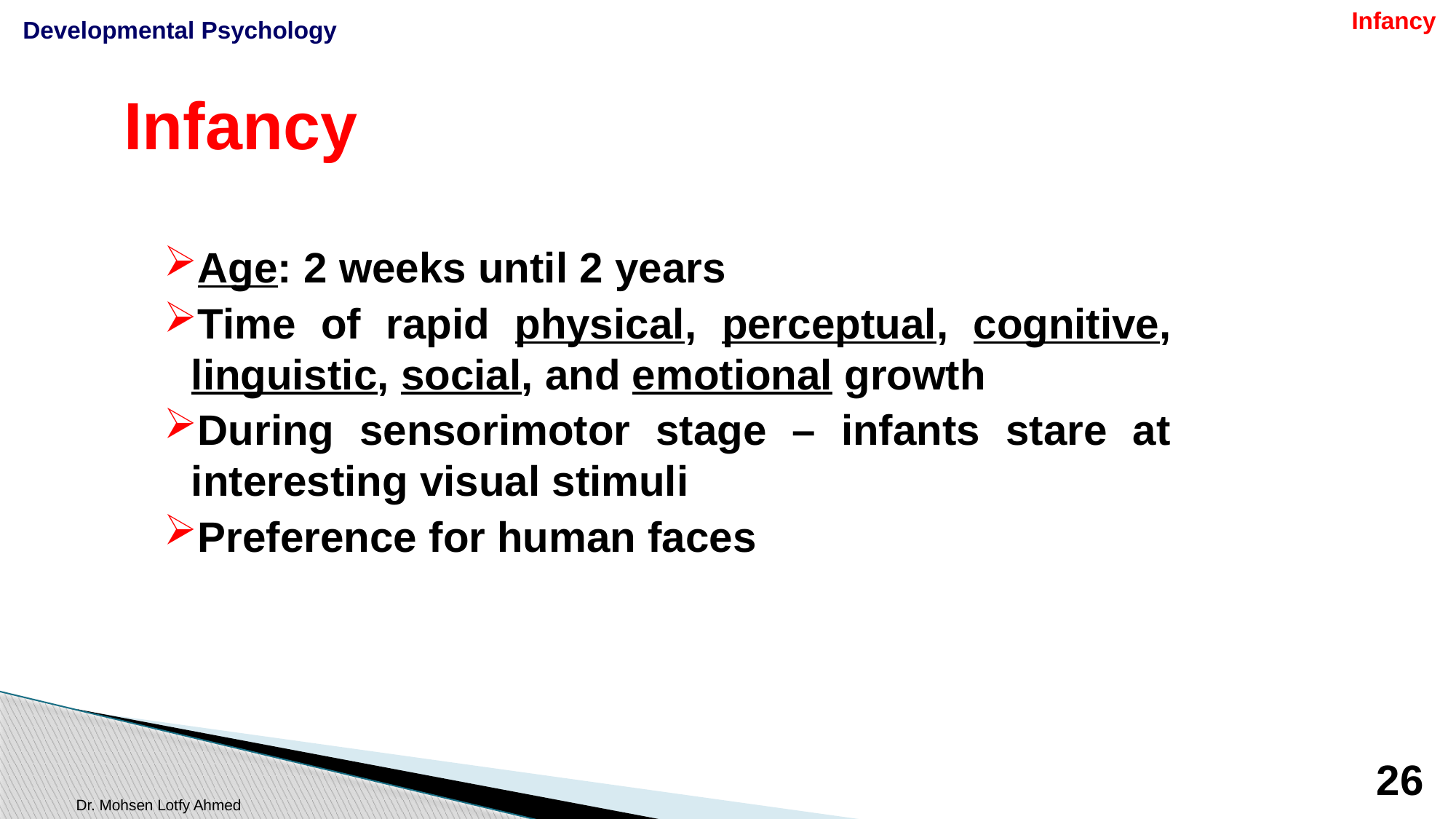

Infancy
Developmental Psychology
# Infancy

Age: 2 weeks until 2 years
Time of rapid physical, perceptual, cognitive, linguistic, social, and emotional growth
During sensorimotor stage – infants stare at interesting visual stimuli
Preference for human faces
26
Dr. Mohsen Lotfy Ahmed